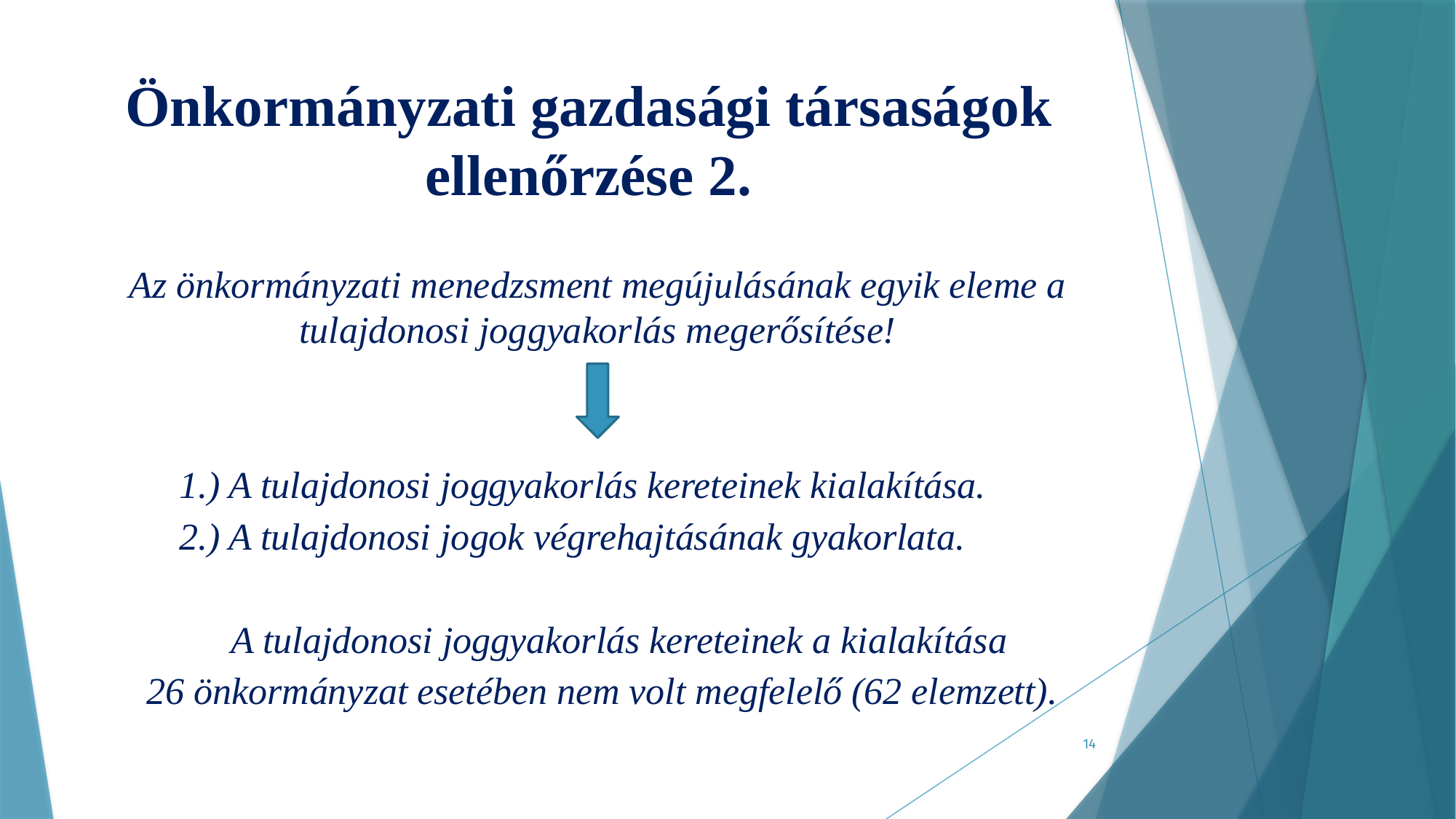

# Önkormányzati gazdasági társaságok ellenőrzése 2.
Az önkormányzati menedzsment megújulásának egyik eleme a tulajdonosi joggyakorlás megerősítése!

        1.) A tulajdonosi joggyakorlás kereteinek kialakítása.
        2.) A tulajdonosi jogok végrehajtásának gyakorlata.

A tulajdonosi joggyakorlás kereteinek a kialakítása
26 önkormányzat esetében nem volt megfelelő (62 elemzett).

14